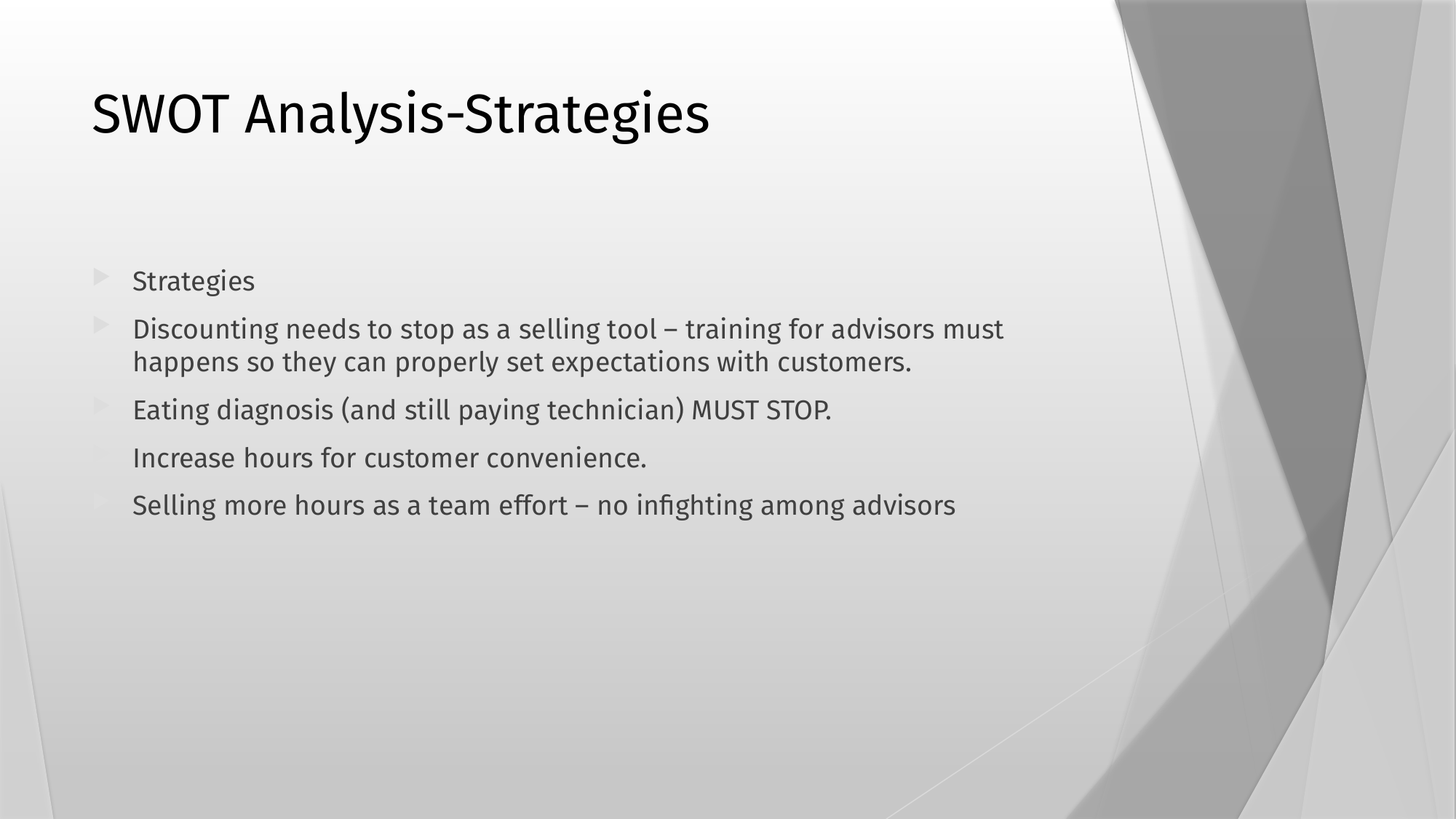

# SWOT Analysis-Strategies
Strategies
Discounting needs to stop as a selling tool – training for advisors must happens so they can properly set expectations with customers.
Eating diagnosis (and still paying technician) MUST STOP.
Increase hours for customer convenience.
Selling more hours as a team effort – no infighting among advisors